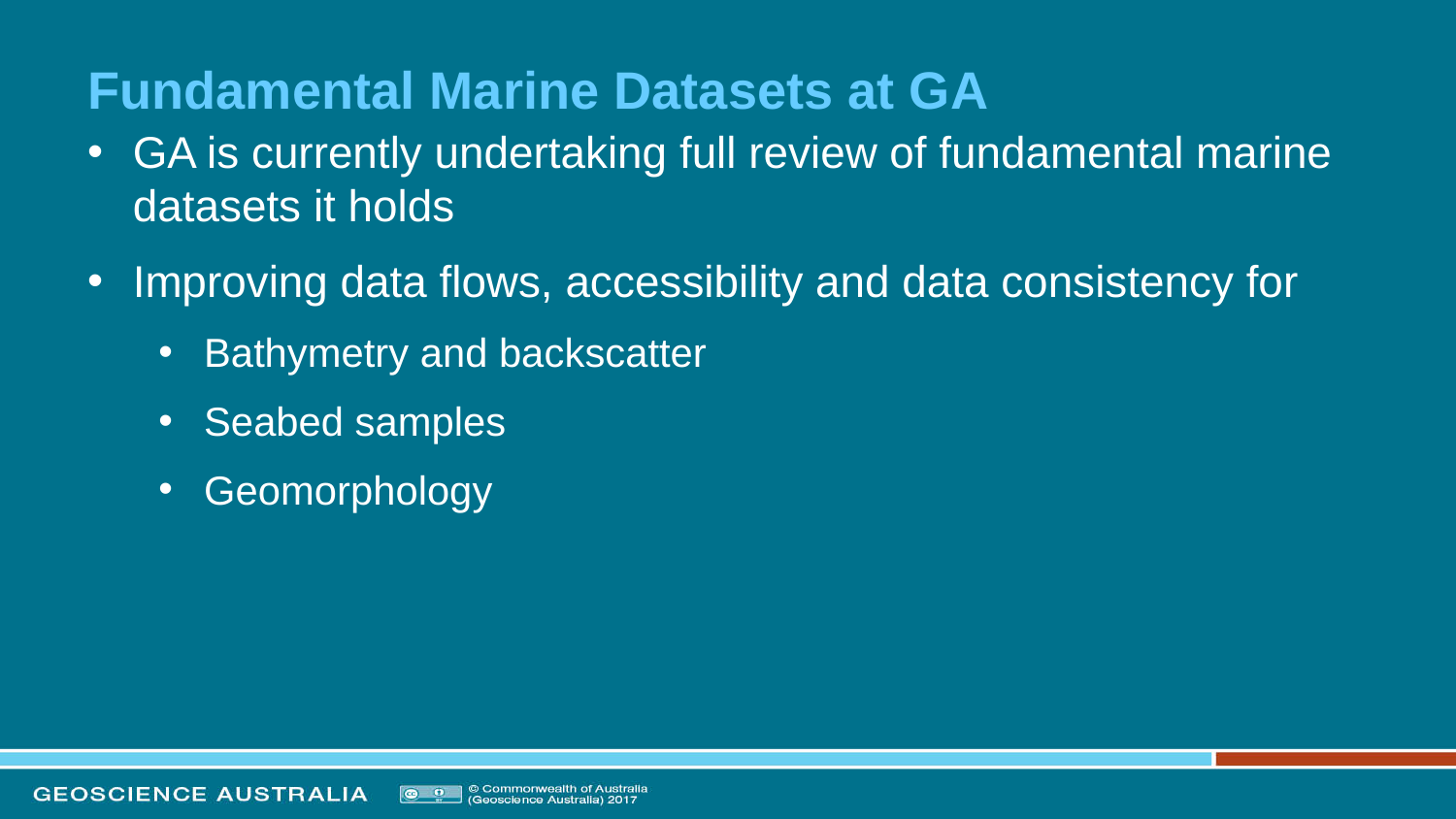

# Fundamental Marine Datasets at GA
GA is currently undertaking full review of fundamental marine datasets it holds
Improving data flows, accessibility and data consistency for
Bathymetry and backscatter
Seabed samples
Geomorphology